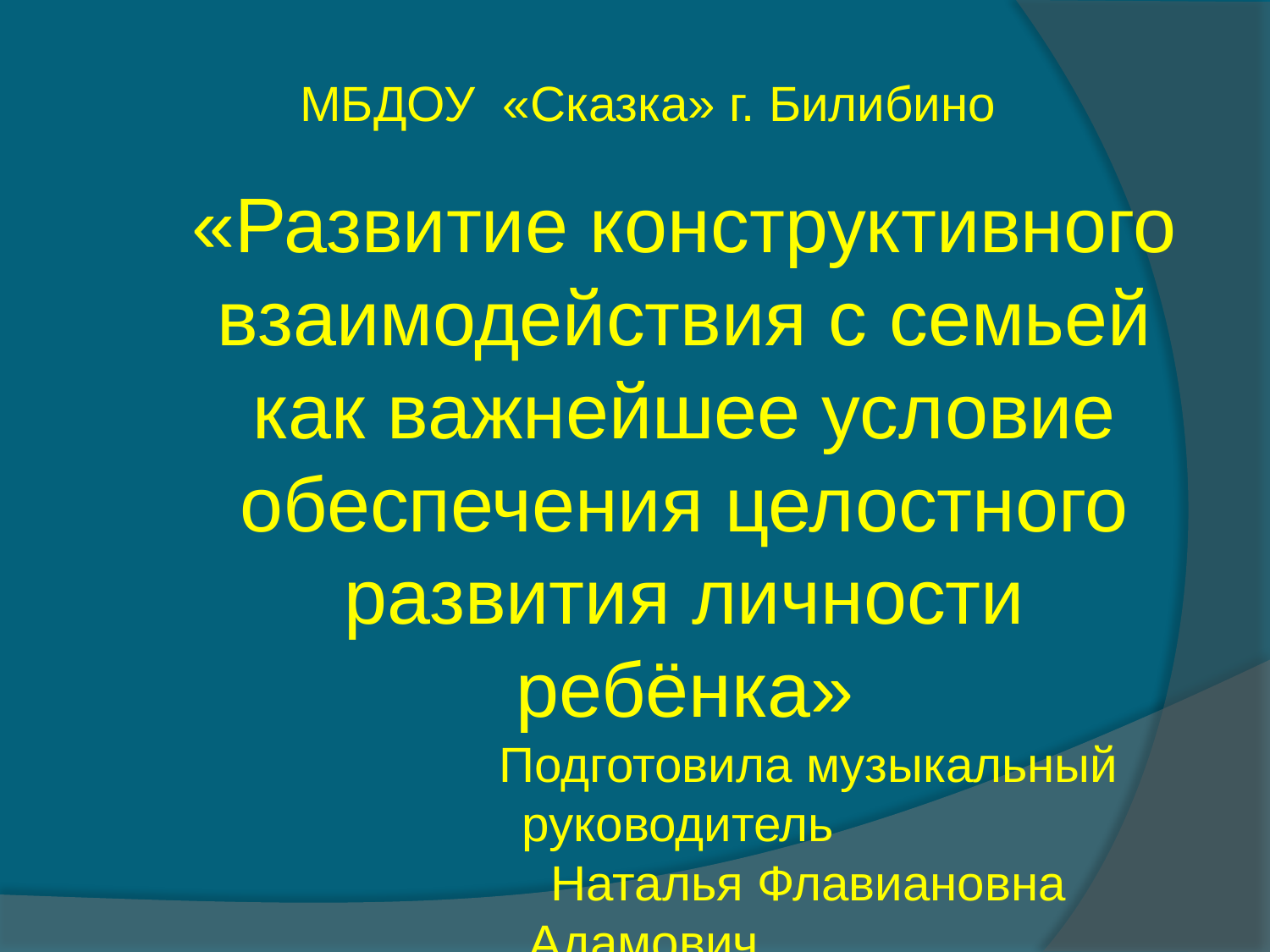

МБДОУ  «Сказка» г. Билибино

«Развитие конструктивного взаимодействия с семьей как важнейшее условие обеспечения целостного развития личности ребёнка»
                   Подготовила музыкальный  руководитель
                   Наталья Флавиановна  Адамович.